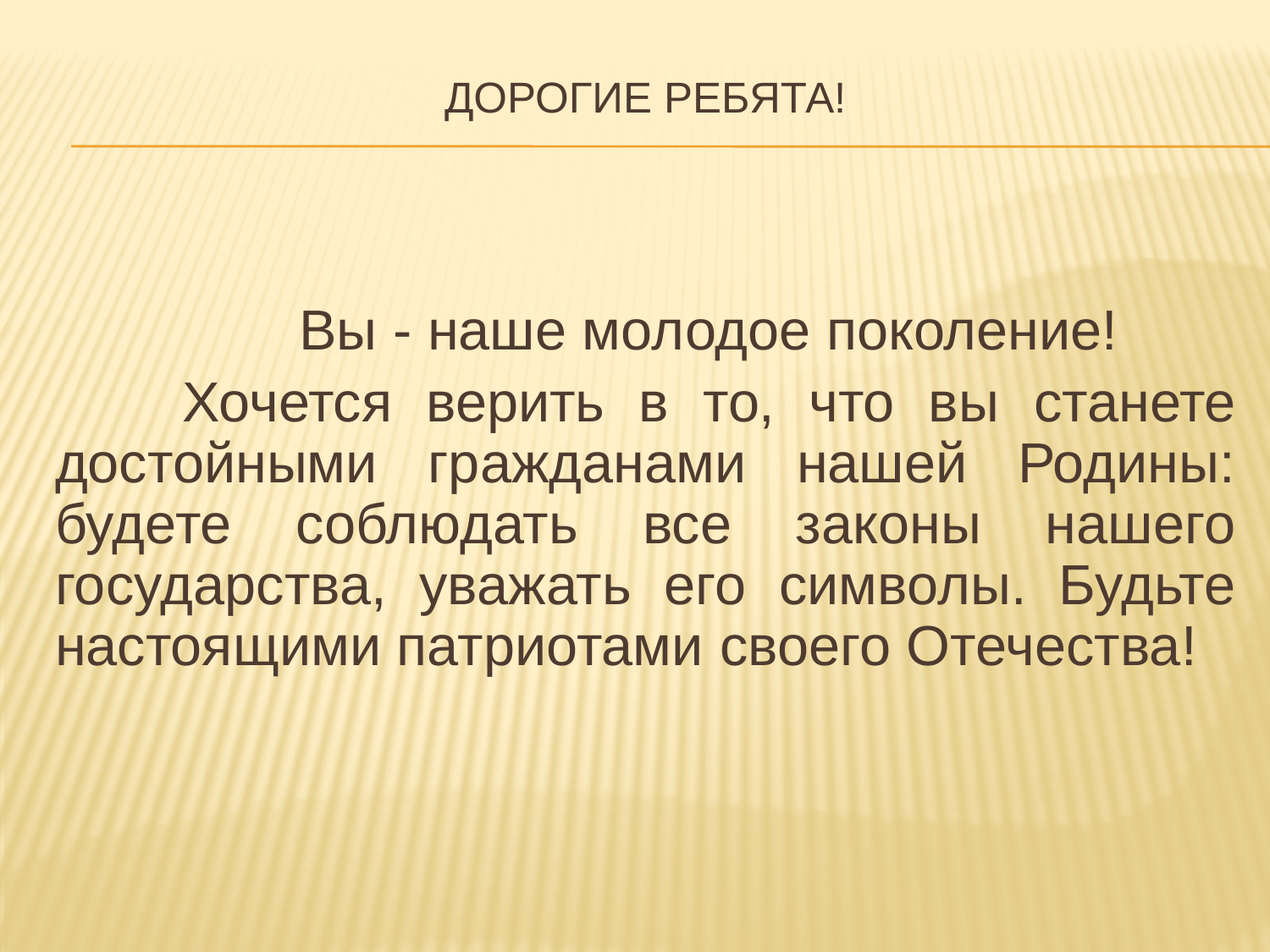

# Дорогие ребята!

	Вы - наше молодое поколение!
	Хочется верить в то, что вы станете достойными гражданами нашей Родины: будете соблюдать все законы нашего государства, уважать его символы. Будьте настоящими патриотами своего Отечества!